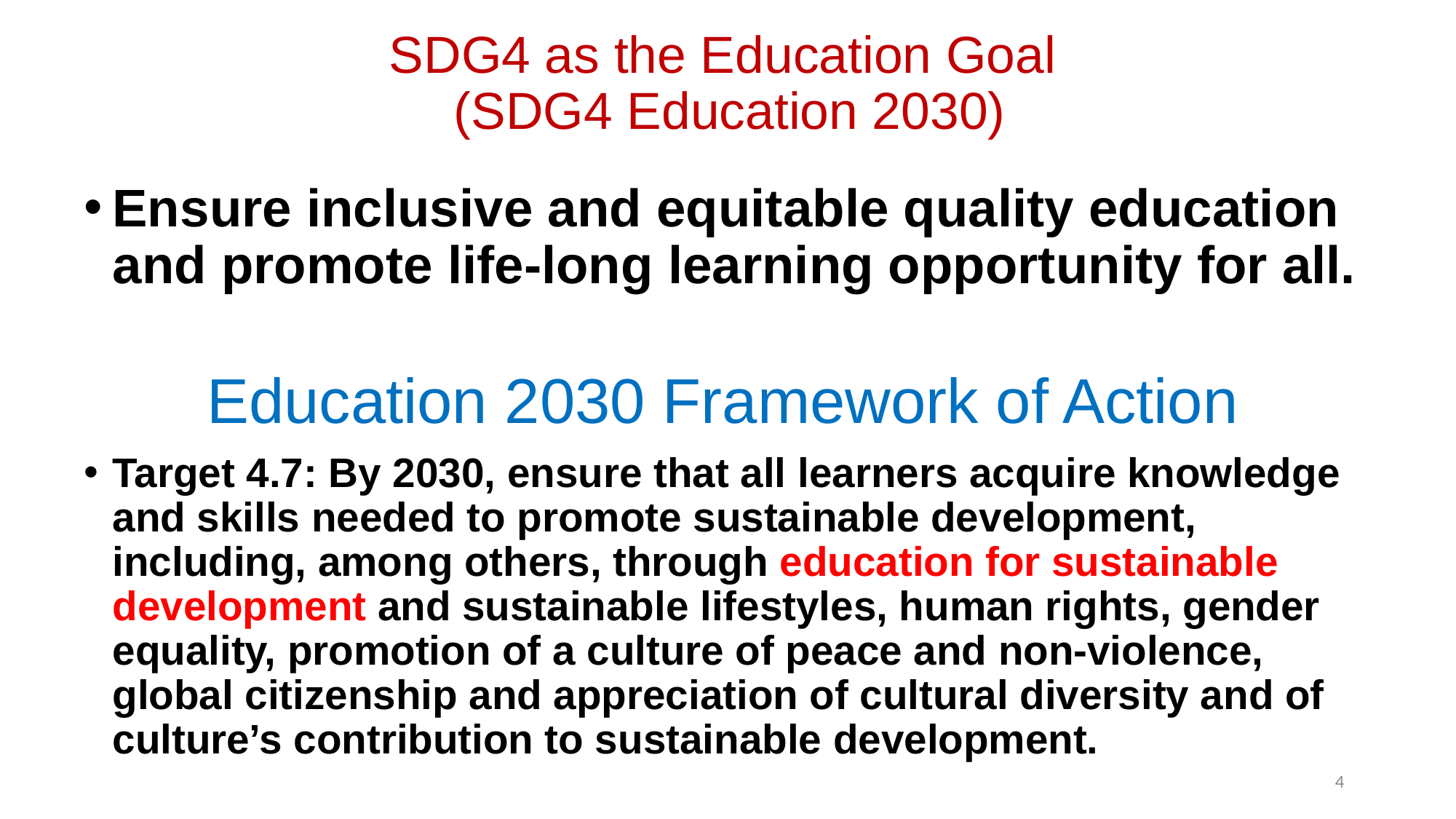

# SDG4 as the Education Goal (SDG4 Education 2030)
Ensure inclusive and equitable quality education and promote life-long learning opportunity for all.

Education 2030 Framework of Action
Target 4.7: By 2030, ensure that all learners acquire knowledge and skills needed to promote sustainable development, including, among others, through education for sustainable development and sustainable lifestyles, human rights, gender equality, promotion of a culture of peace and non-violence, global citizenship and appreciation of cultural diversity and of culture’s contribution to sustainable development.

4